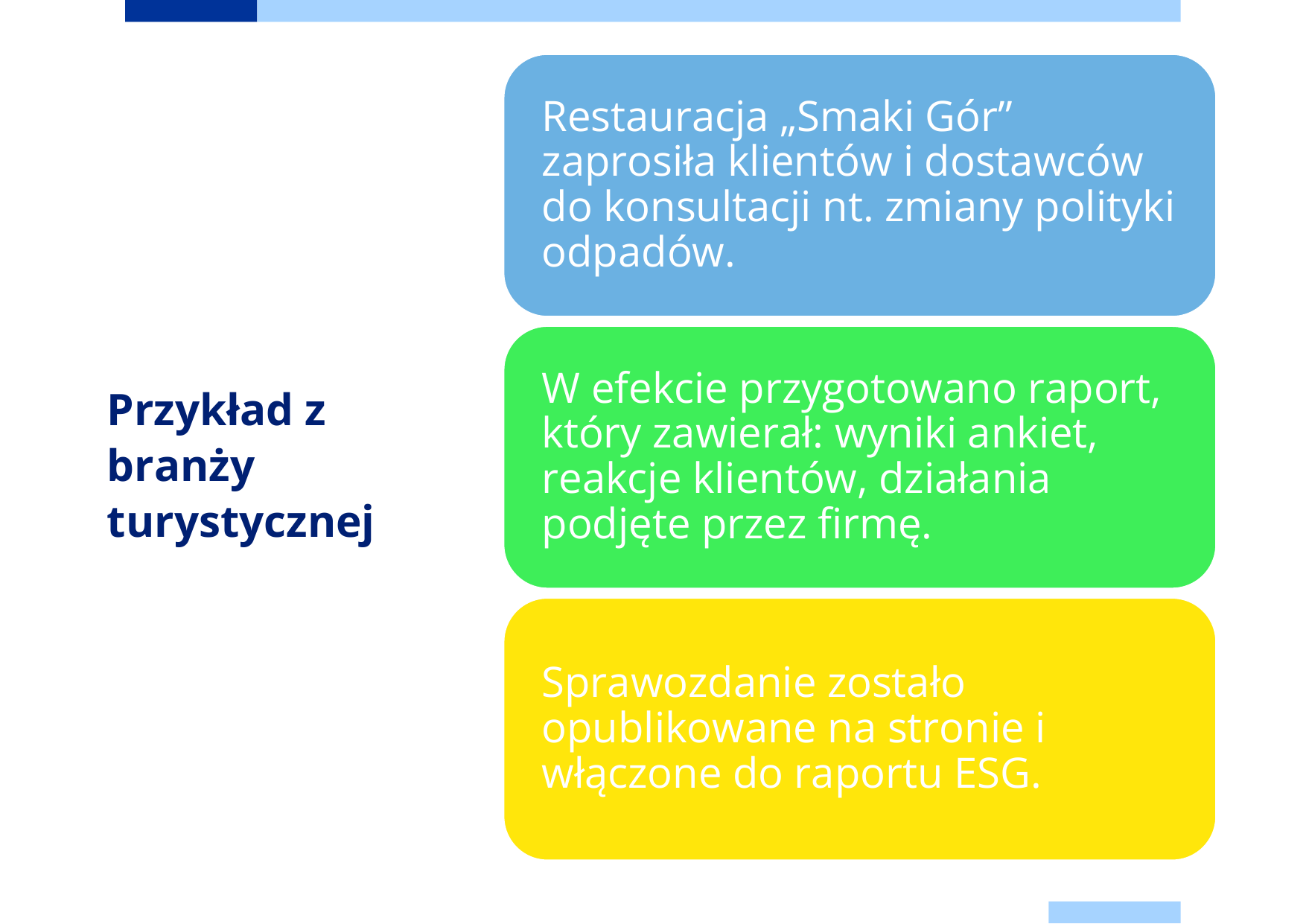

Restauracja „Smaki Gór” zaprosiła klientów i dostawców do konsultacji nt. zmiany polityki odpadów.
W efekcie przygotowano raport, który zawierał: wyniki ankiet, reakcje klientów, działania podjęte przez firmę.
Sprawozdanie zostało opublikowane na stronie i włączone do raportu ESG.
# Przykład z branży turystycznej